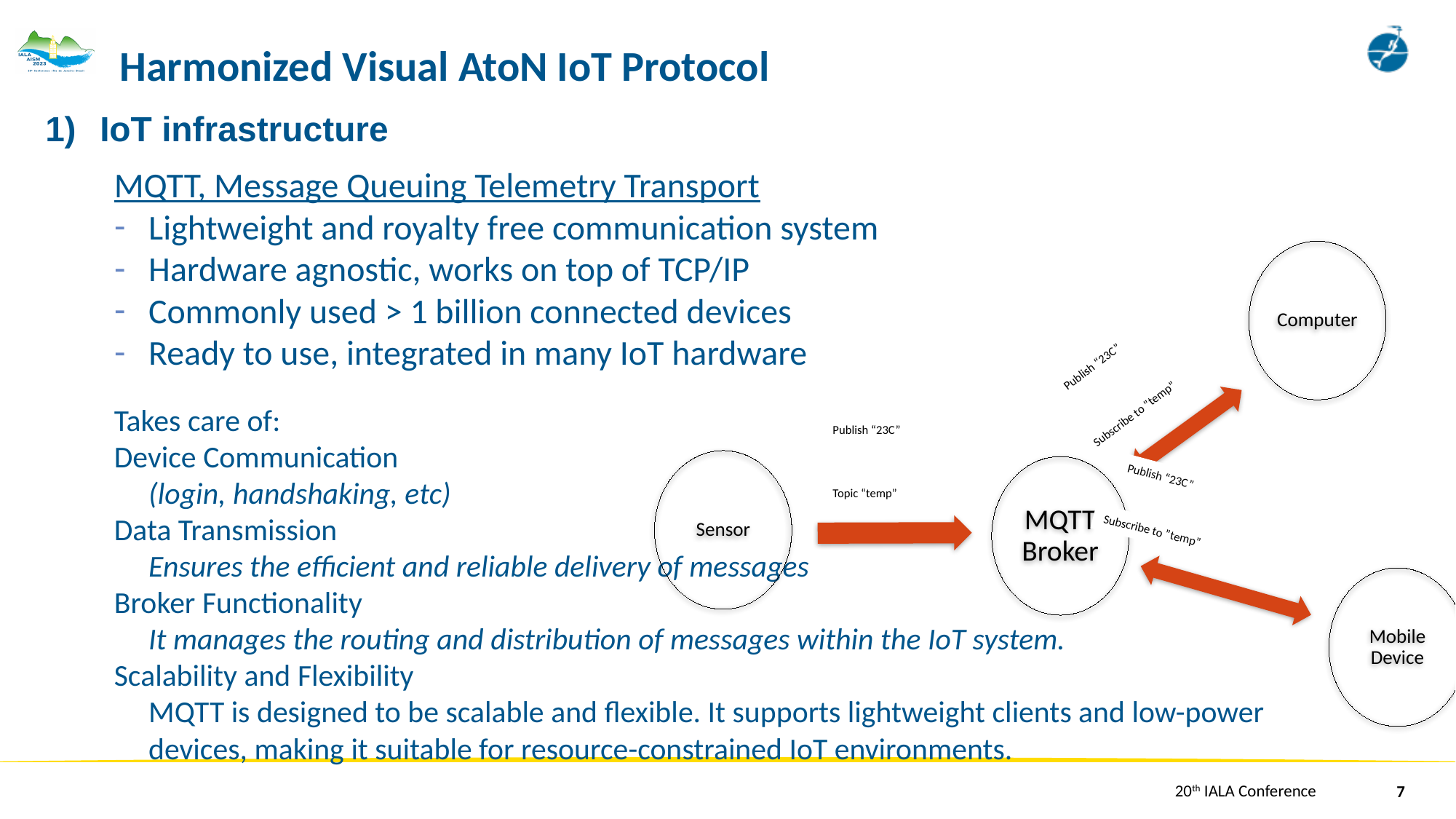

Harmonized Visual AtoN IoT Protocol
IoT infrastructure

MQTT, Message Queuing Telemetry Transport
Lightweight and royalty free communication system
Hardware agnostic, works on top of TCP/IP
Commonly used > 1 billion connected devices
Ready to use, integrated in many IoT hardware
Takes care of:
Device Communication
(login, handshaking, etc)
Data Transmission
Ensures the efficient and reliable delivery of messages
Broker Functionality
It manages the routing and distribution of messages within the IoT system.
Scalability and Flexibility
	MQTT is designed to be scalable and flexible. It supports lightweight clients and low-power devices, making it suitable for resource-constrained IoT environments.
MQTT Broker

Computer

Mobile Device

Sensor
Publish “23C”
Subscribe to ”temp”
Publish “23C”
Publish “23C”
Topic “temp”
Subscribe to ”temp”
7